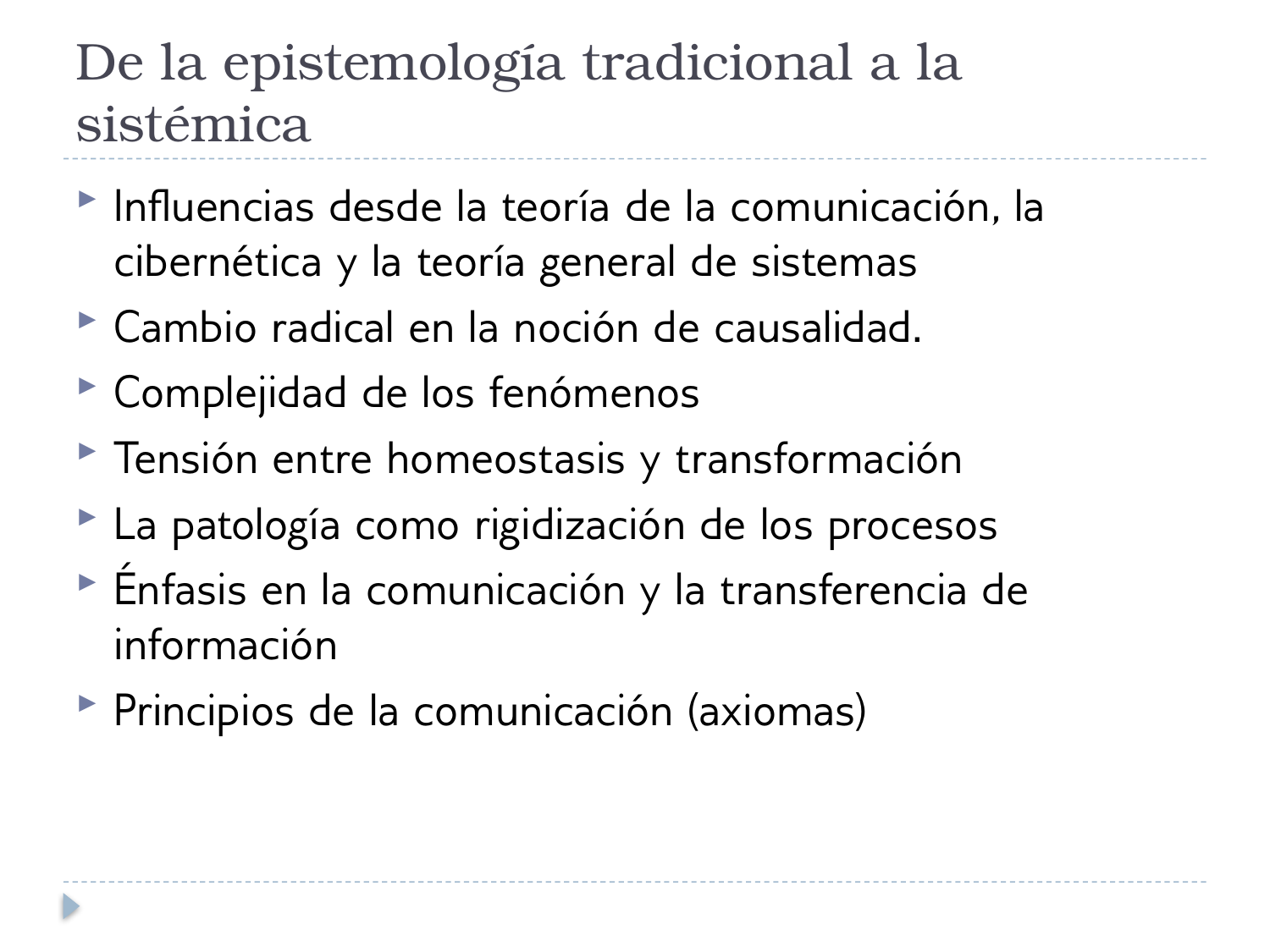

# De la epistemología tradicional a la sistémica
Influencias desde la teoría de la comunicación, la cibernética y la teoría general de sistemas
Cambio radical en la noción de causalidad.
Complejidad de los fenómenos
Tensión entre homeostasis y transformación
La patología como rigidización de los procesos
Énfasis en la comunicación y la transferencia de información
Principios de la comunicación (axiomas)